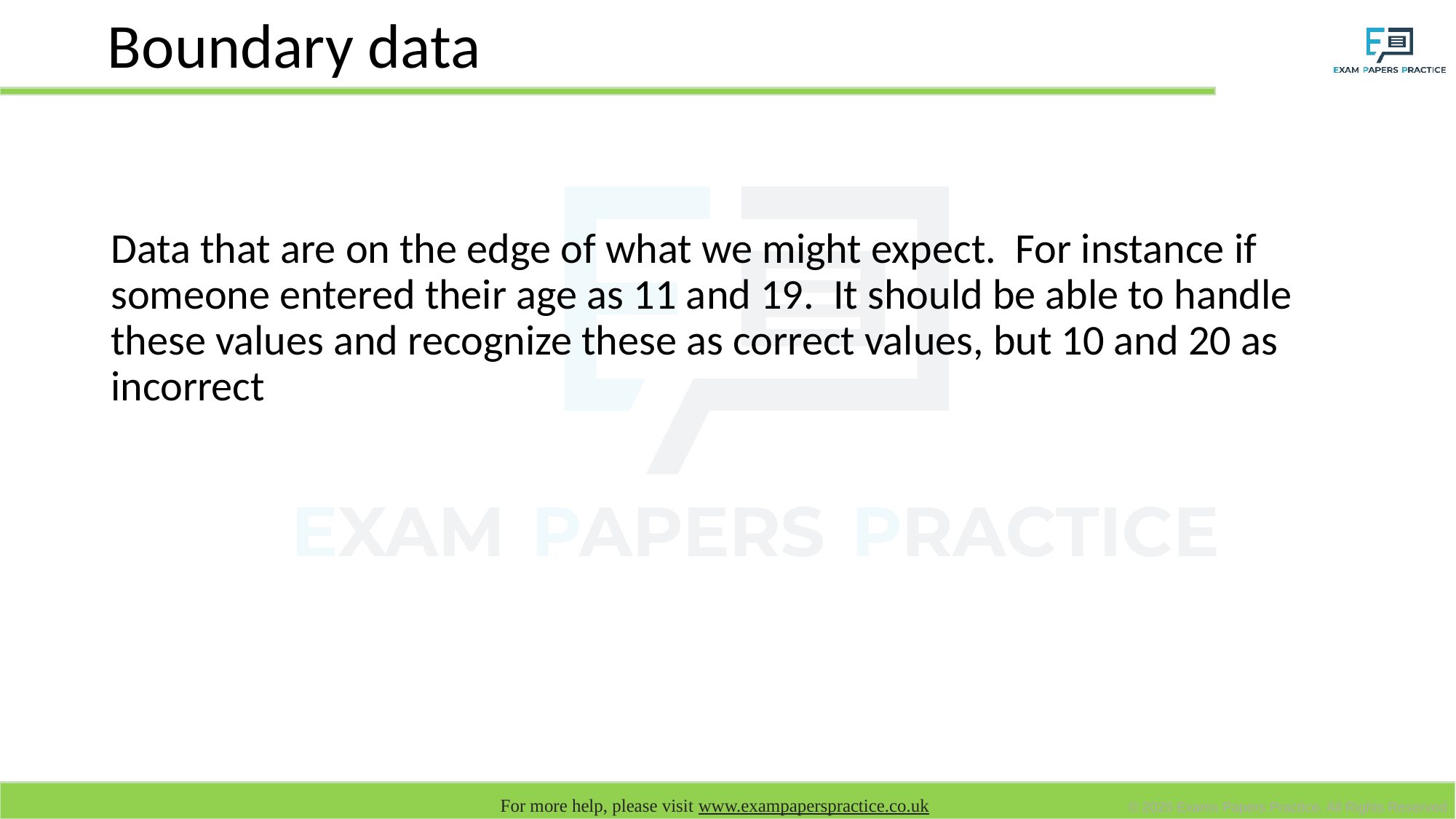

# Boundary data
Data that are on the edge of what we might expect.  For instance if someone entered their age as 11 and 19.  It should be able to handle these values and recognize these as correct values, but 10 and 20 as incorrect